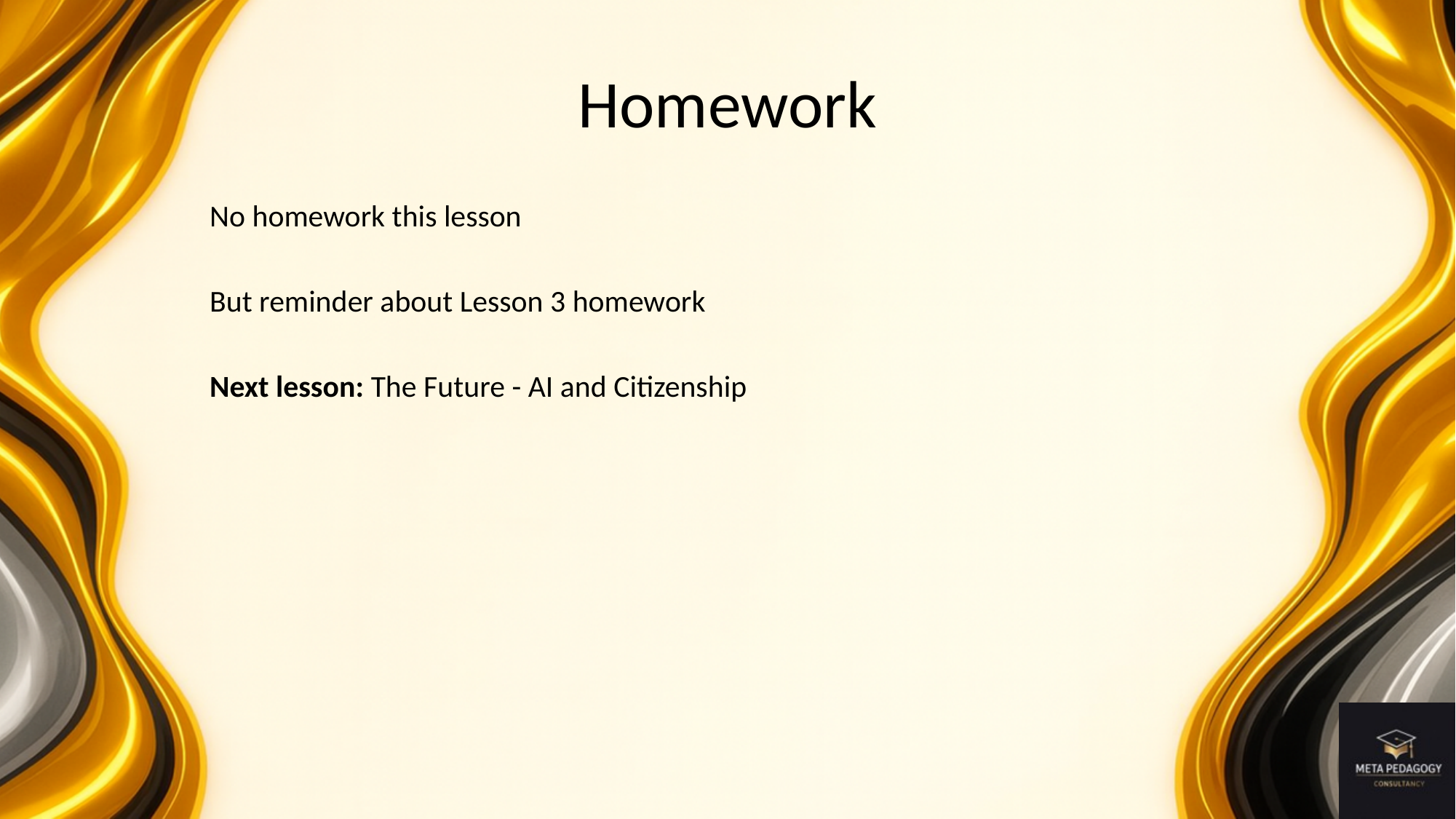

# Homework
No homework this lesson

But reminder about Lesson 3 homework

Next lesson: The Future - AI and Citizenship